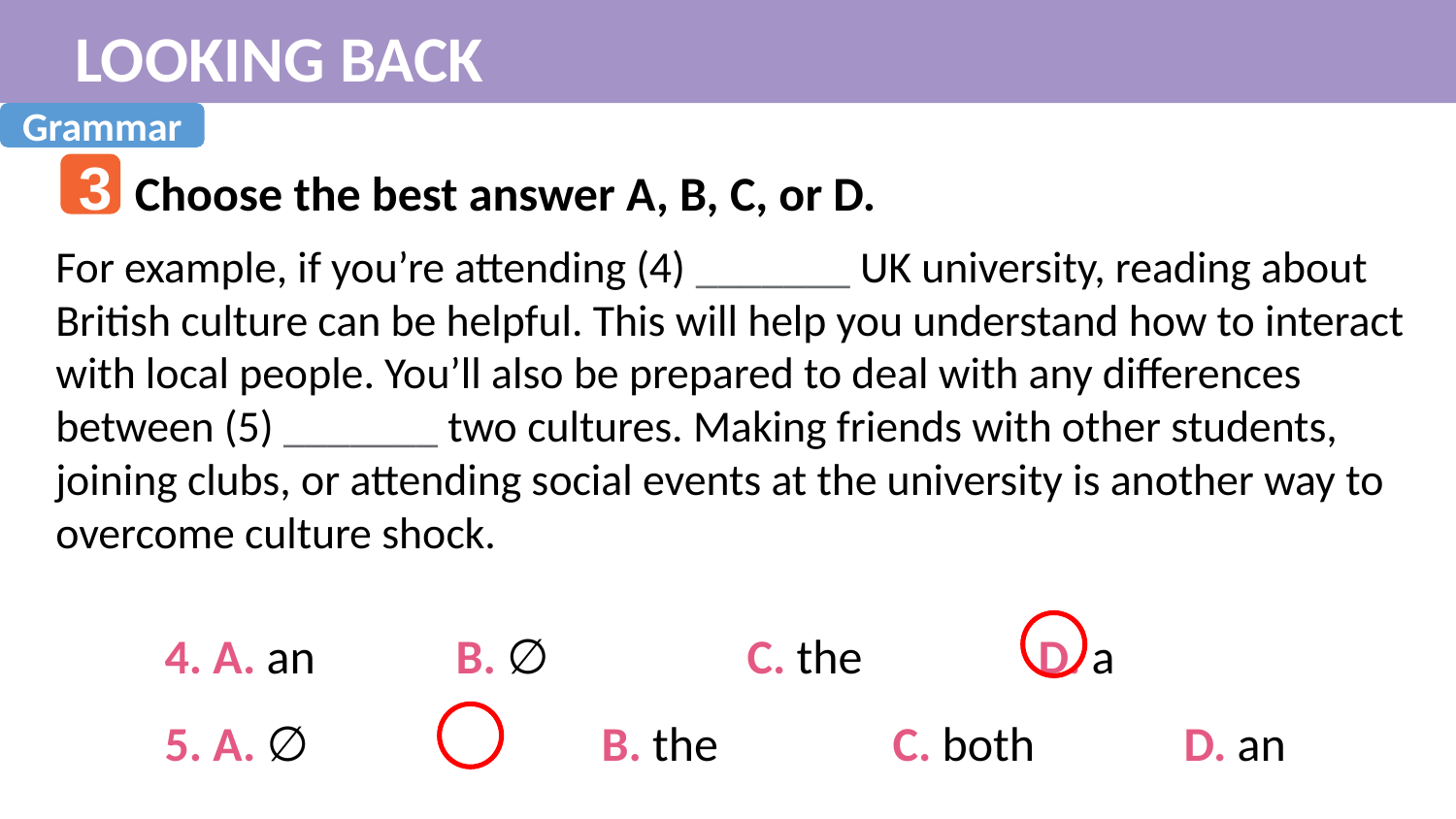

LOOKING BACK

Grammar
3

Choose the best answer A, B, C, or D.
For example, if you’re attending (4) _______ UK university, reading about British culture can be helpful. This will help you understand how to interact with local people. You’ll also be prepared to deal with any differences between (5) _______ two cultures. Making friends with other students, joining clubs, or attending social events at the university is another way to overcome culture shock.
4. A. an 	B. ∅ 		C. the 		D. a
5. A. ∅ 		B. the 		C. both 	D. an